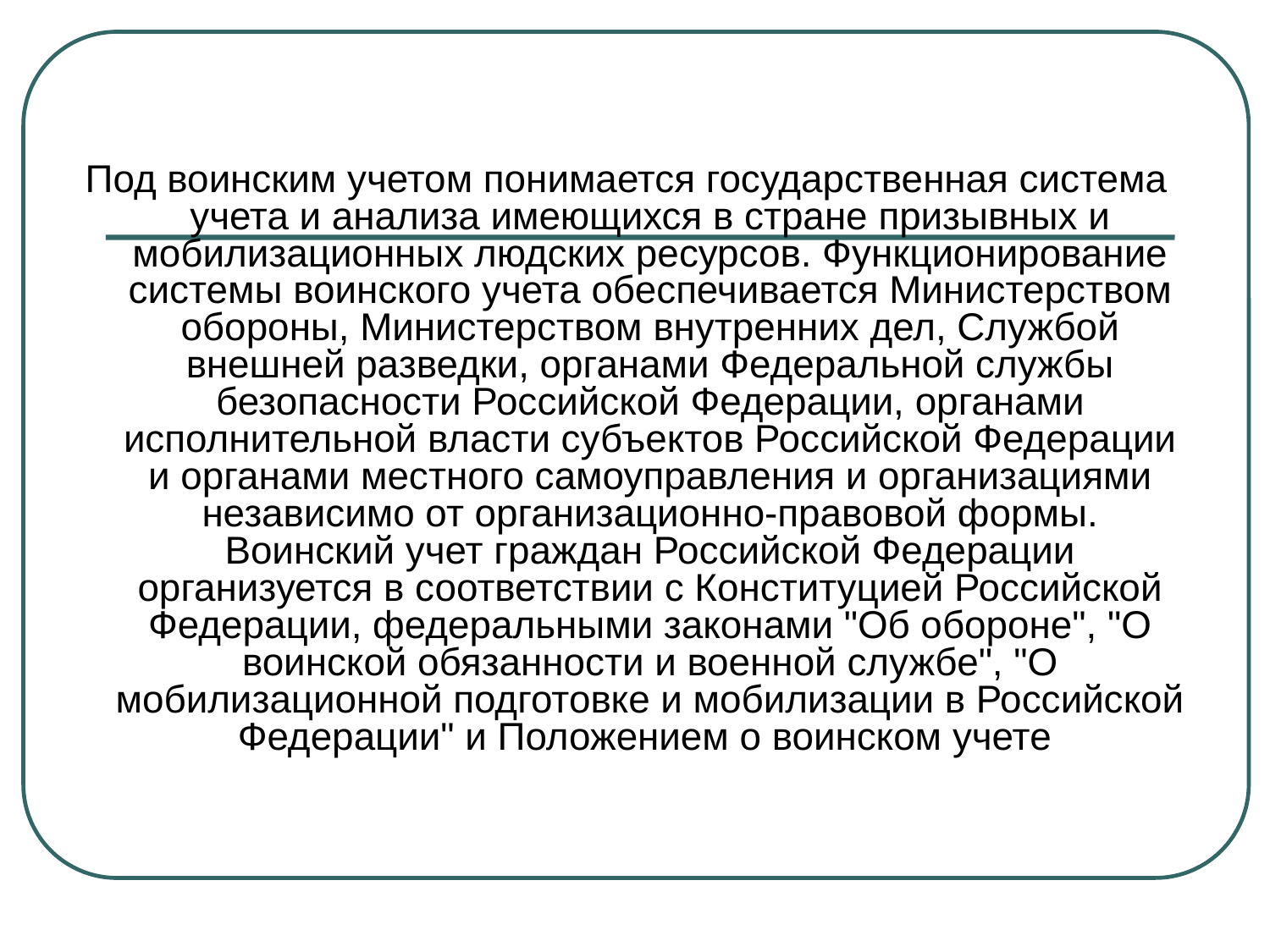

Под воинским учетом понимается государственная система учета и анализа имеющихся в стране призывных и мобилизационных людских ресурсов. Функционирование системы воинского учета обеспечивается Министерством обороны, Министерством внутренних дел, Службой внешней разведки, органами Федеральной службы безопасности Российской Федерации, органами исполнительной власти субъектов Российской Федерации и органами местного самоуправления и организациями независимо от организационно-правовой формы. Воинский учет граждан Российской Федерации организуется в соответствии с Конституцией Российской Федерации, федеральными законами "Об обороне", "О воинской обязанности и военной службе", "О мобилизационной подготовке и мобилизации в Российской Федерации" и Положением о воинском учете